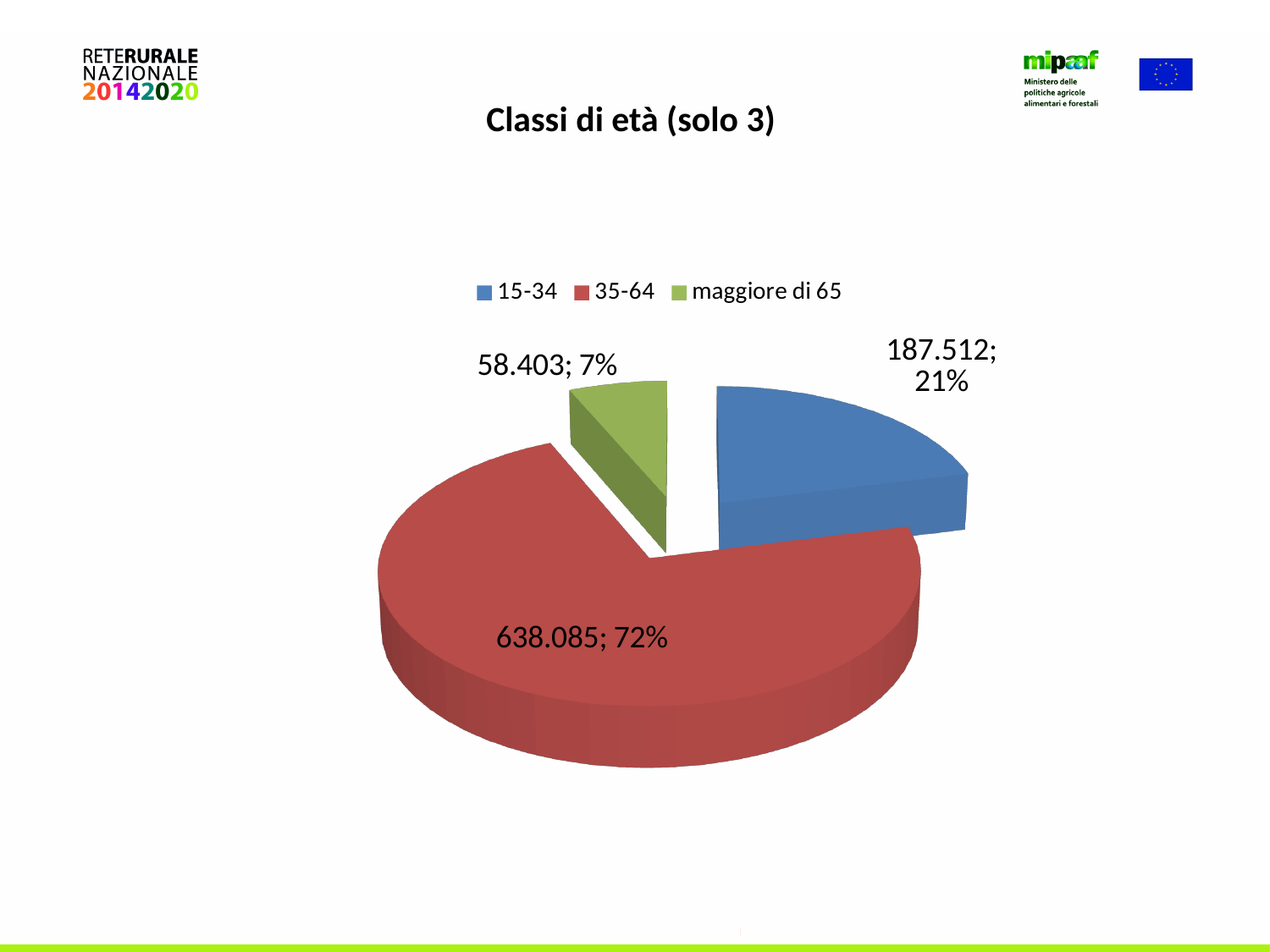

# Classi di età (solo 3)

[unsupported chart]